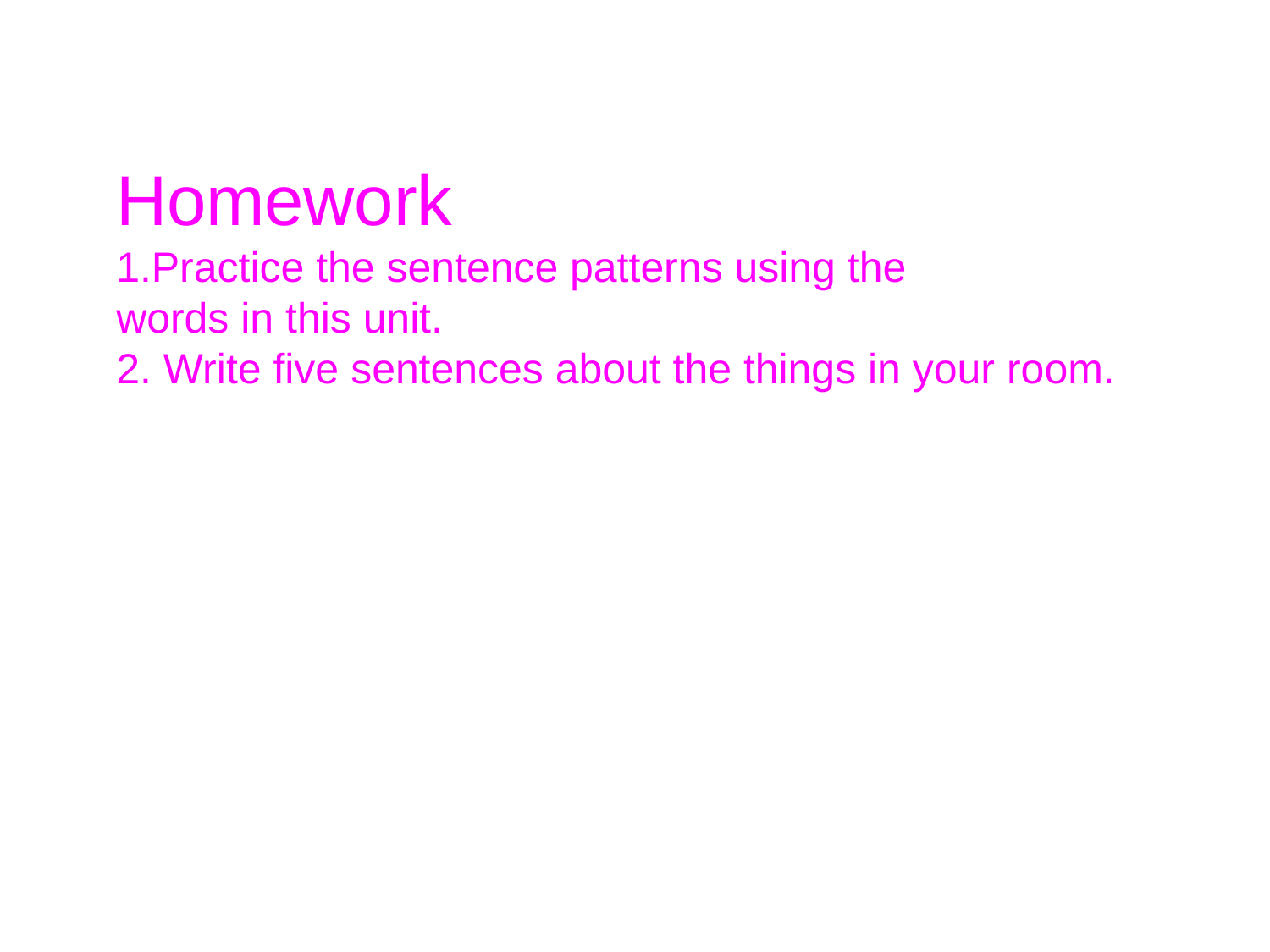

Homework
1.Practice the sentence patterns using the
words in this unit.
2. Write five sentences about the things in your room.